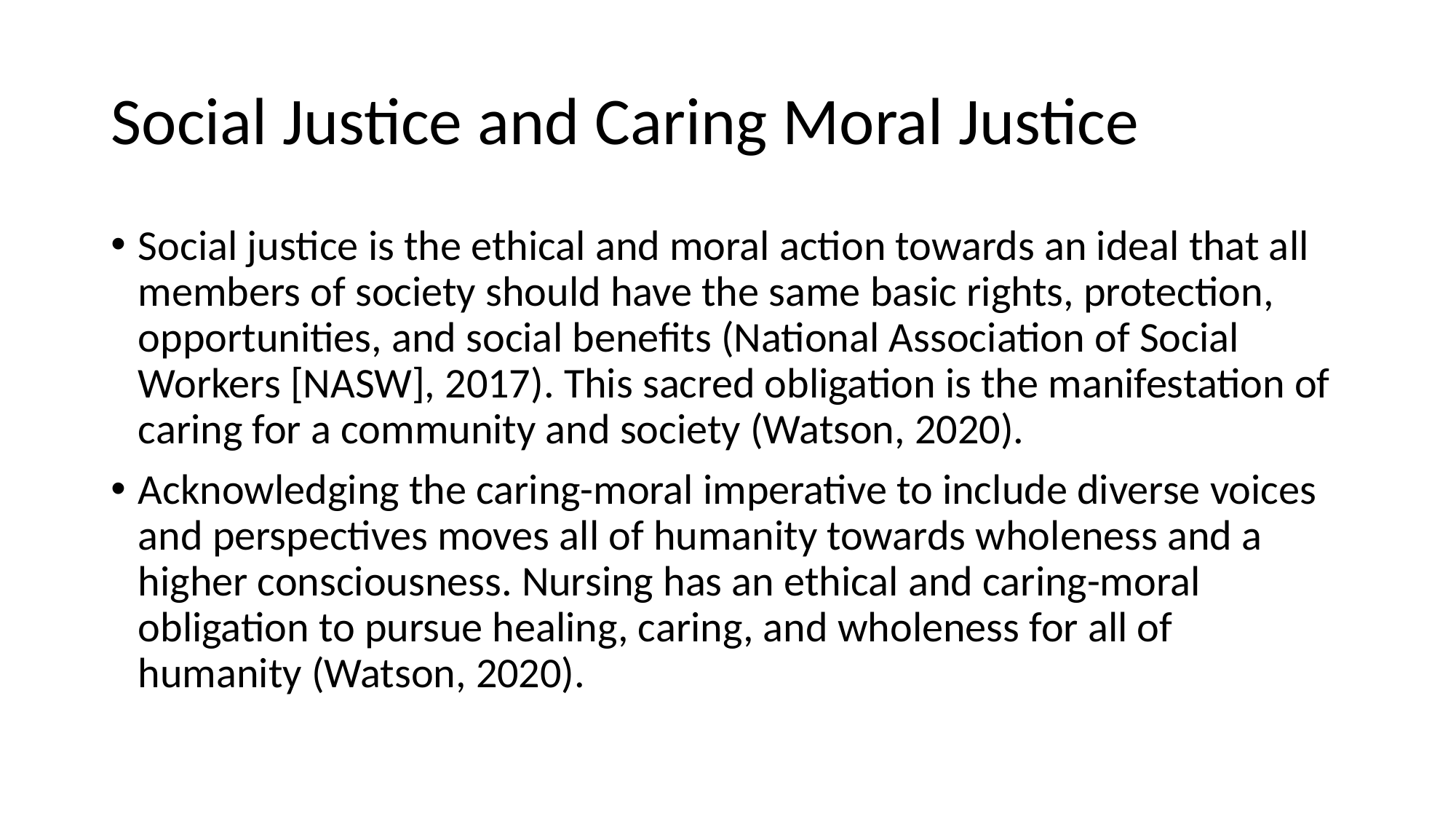

# Social Justice and Caring Moral Justice
Social justice is the ethical and moral action towards an ideal that all members of society should have the same basic rights, protection, opportunities, and social benefits (National Association of Social Workers [NASW], 2017). This sacred obligation is the manifestation of caring for a community and society (Watson, 2020).
Acknowledging the caring-moral imperative to include diverse voices and perspectives moves all of humanity towards wholeness and a higher consciousness. Nursing has an ethical and caring-moral obligation to pursue healing, caring, and wholeness for all of humanity (Watson, 2020).